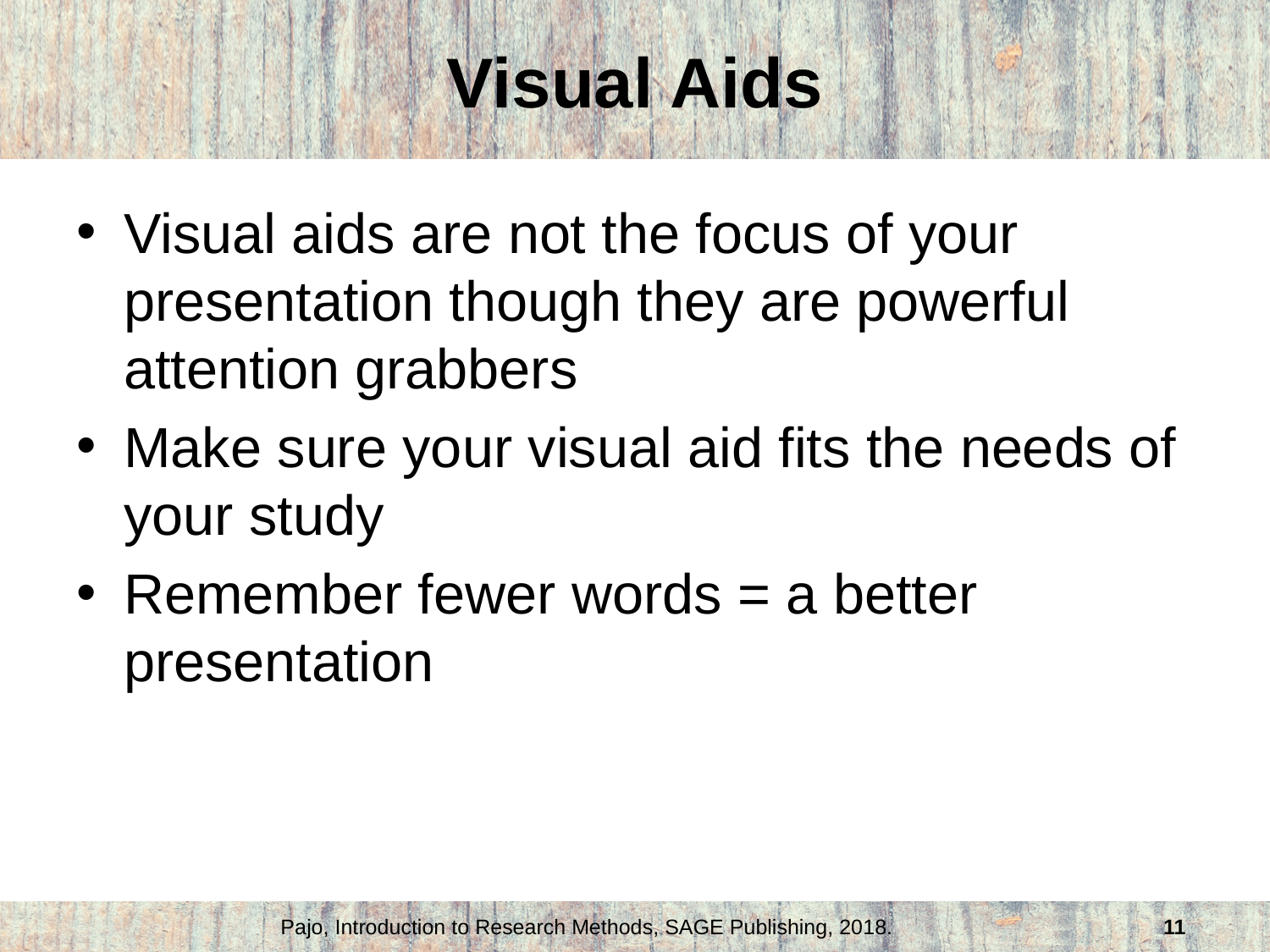

# Visual Aids
Visual aids are not the focus of your presentation though they are powerful attention grabbers
Make sure your visual aid fits the needs of your study
Remember fewer words = a better presentation
Pajo, Introduction to Research Methods, SAGE Publishing, 2018.
11